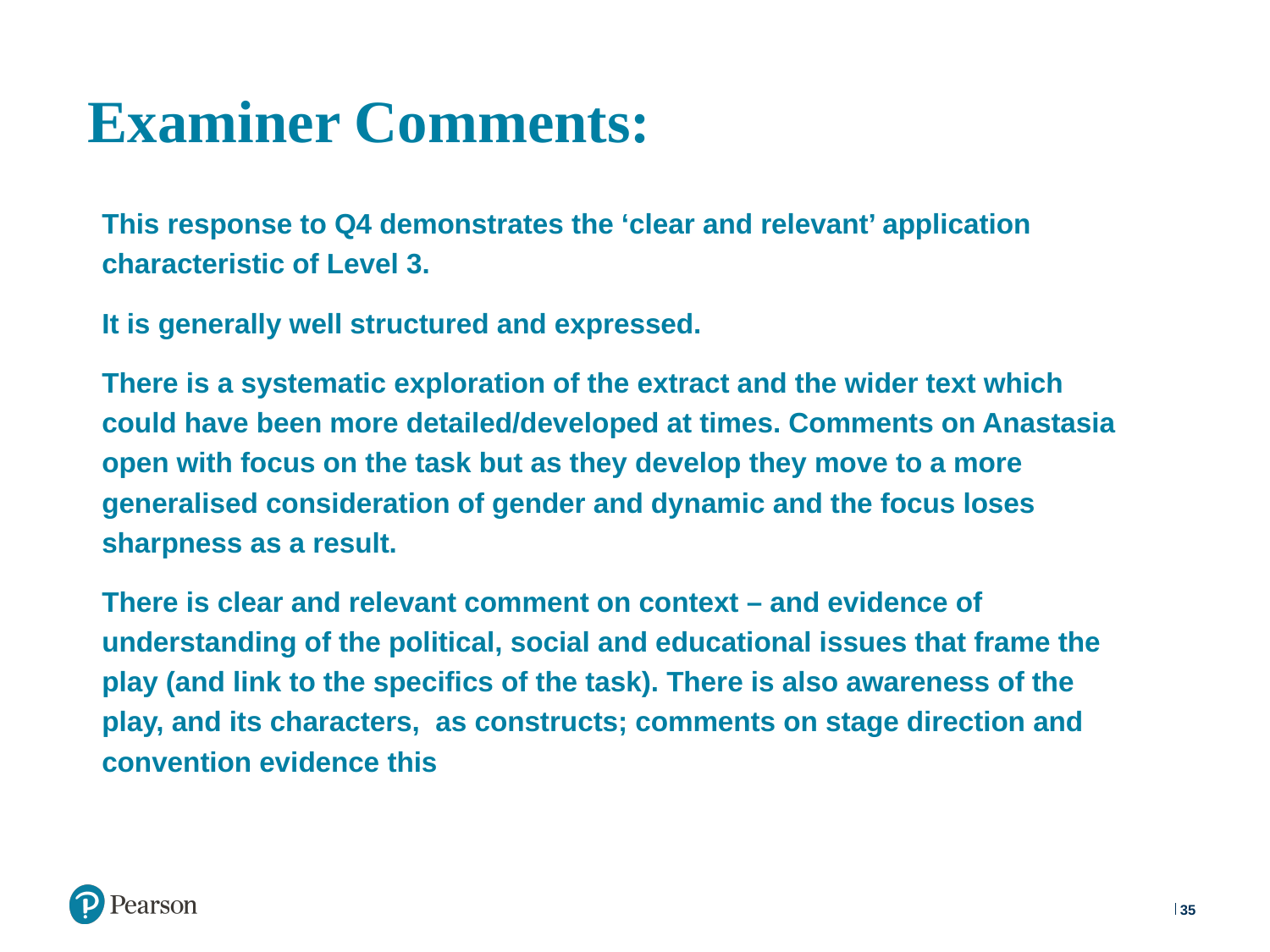

# Examiner Comments:
This response to Q4 demonstrates the ‘clear and relevant’ application characteristic of Level 3.
It is generally well structured and expressed.
There is a systematic exploration of the extract and the wider text which could have been more detailed/developed at times. Comments on Anastasia open with focus on the task but as they develop they move to a more generalised consideration of gender and dynamic and the focus loses sharpness as a result.
There is clear and relevant comment on context – and evidence of understanding of the political, social and educational issues that frame the play (and link to the specifics of the task). There is also awareness of the play, and its characters,  as constructs; comments on stage direction and convention evidence this

35